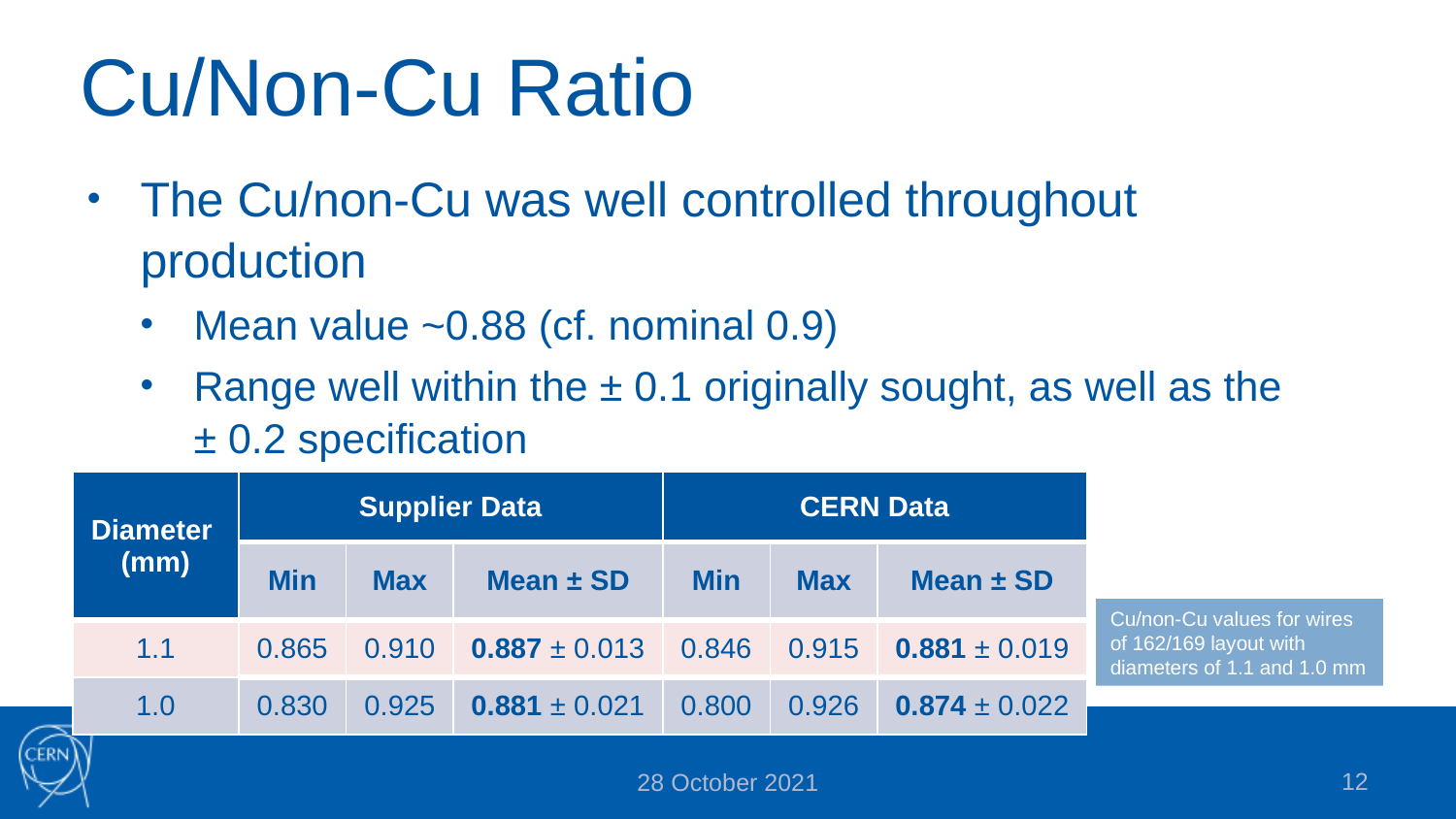

# Cu/Non-Cu Ratio
The Cu/non-Cu was well controlled throughout production
Mean value ~0.88 (cf. nominal 0.9)
Range well within the ± 0.1 originally sought, as well as the ± 0.2 specification
| Diameter (mm) | Supplier Data |  |  | CERN Data |  |  |
| --- | --- | --- | --- | --- | --- | --- |
|  | Min | Max | Mean ± SD | Min | Max | Mean ± SD |
| 1.1 | 0.865 | 0.910 | 0.887 ± 0.013 | 0.846 | 0.915 | 0.881 ± 0.019 |
| 1.0 | 0.830 | 0.925 | 0.881 ± 0.021 | 0.800 | 0.926 | 0.874 ± 0.022 |
Cu/non-Cu values for wires of 162/169 layout with diameters of 1.1 and 1.0 mm
12
28 October 2021